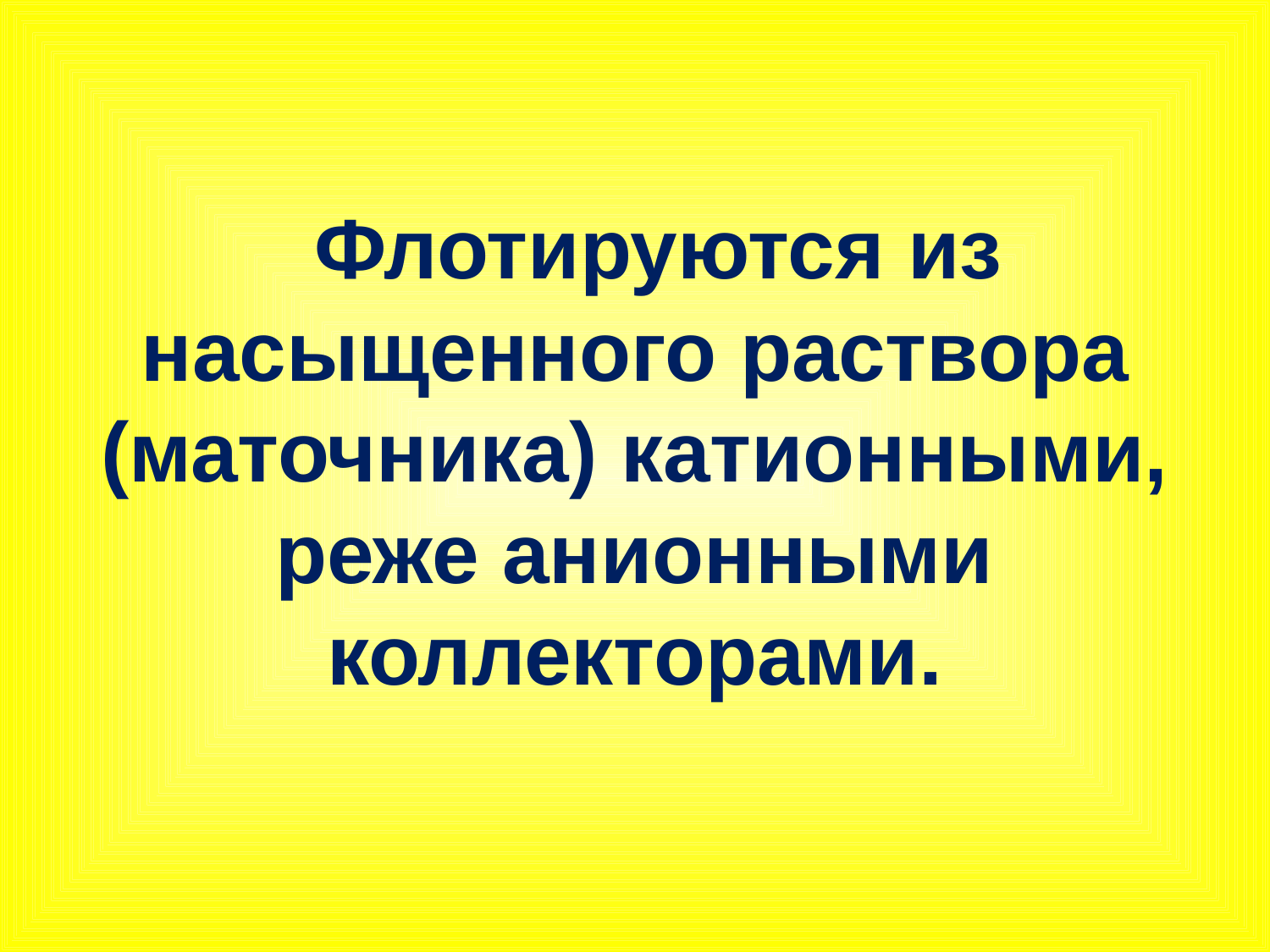

Флотируются из насыщенного раствора (маточника) катионными, реже анионными коллекторами.